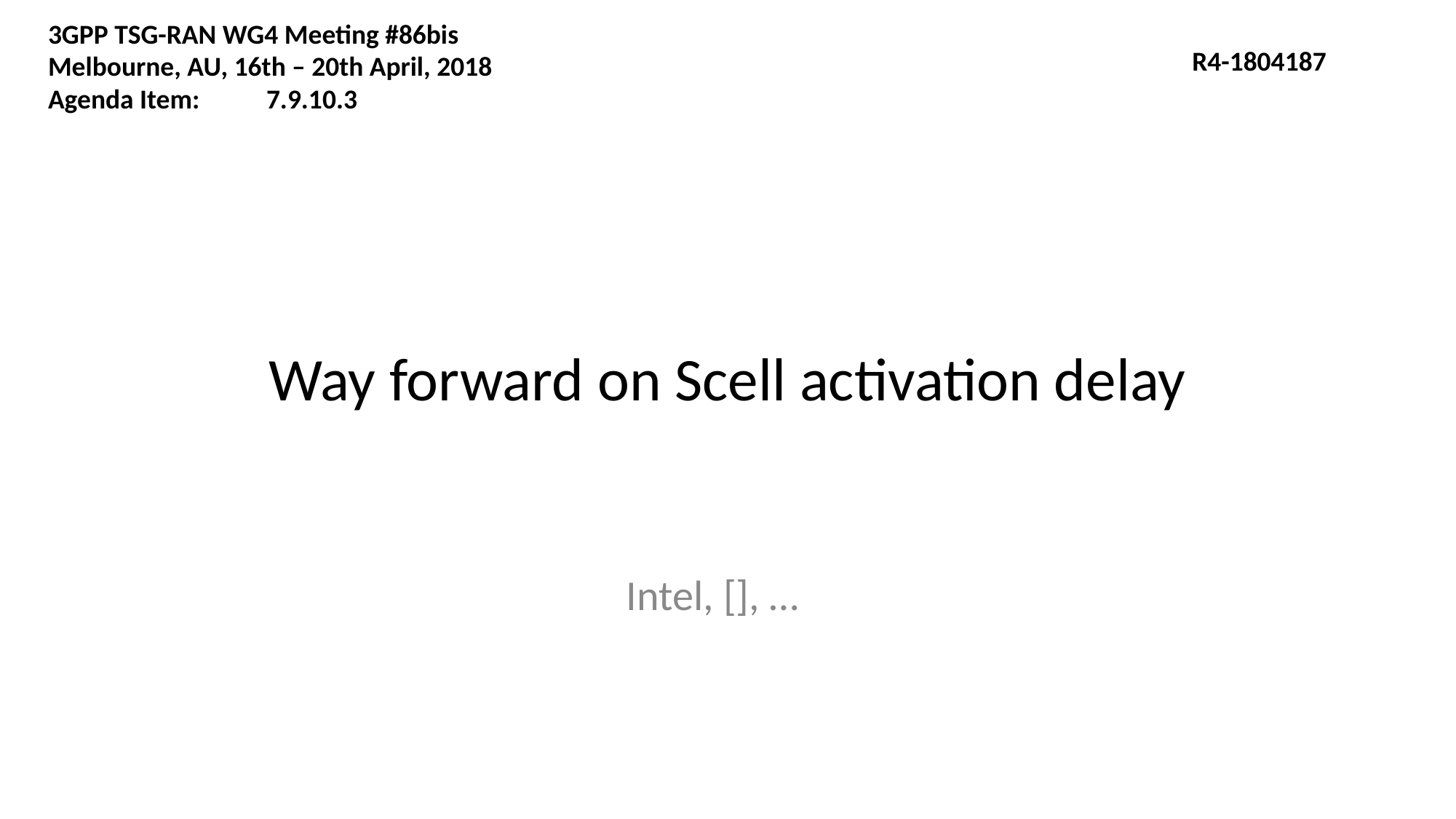

3GPP TSG-RAN WG4 Meeting #86bis	                                       Melbourne, AU, 16th – 20th April, 2018
Agenda Item:	7.9.10.3
R4-1804187

# Way forward on Scell activation delay
Intel, [], …